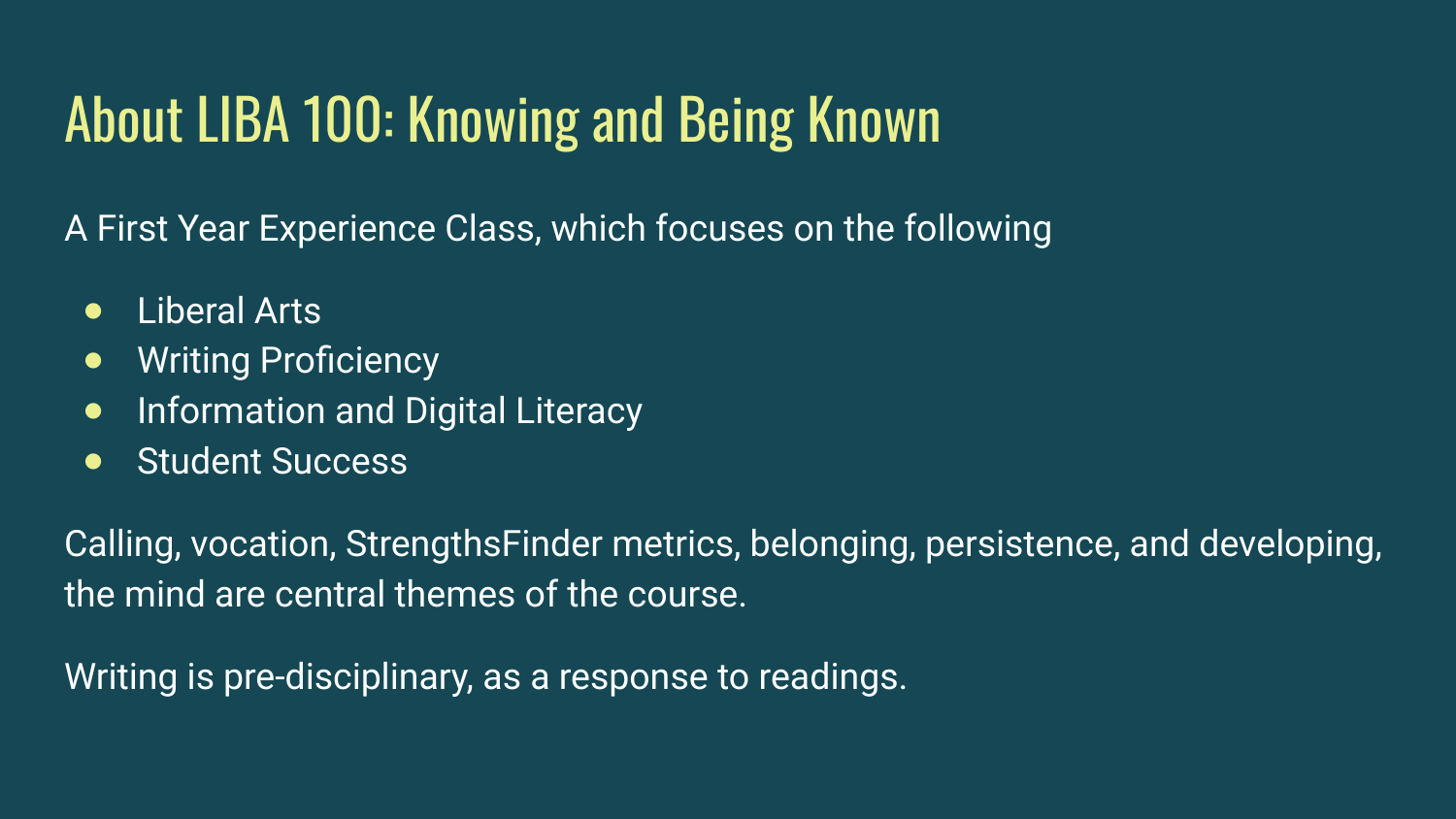

# About LIBA 100: Knowing and Being Known
A First Year Experience Class, which focuses on the following
Liberal Arts
Writing Proficiency
Information and Digital Literacy
Student Success
Calling, vocation, StrengthsFinder metrics, belonging, persistence, and developing, the mind are central themes of the course.
Writing is pre-disciplinary, as a response to readings.